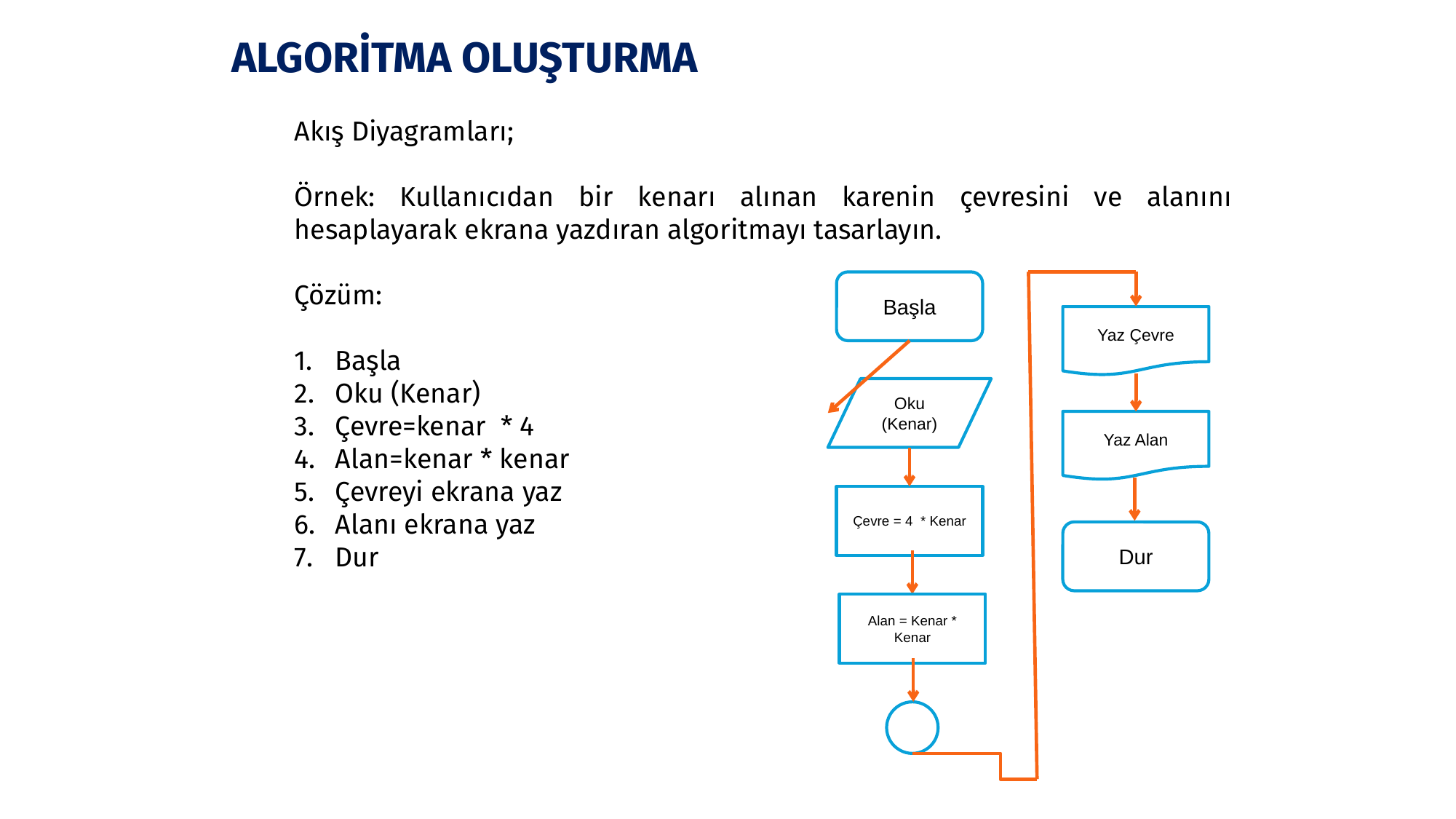

ALGORİTMA OLUŞTURMA
Akış Diyagramları;

Örnek: Kullanıcıdan bir kenarı alınan karenin çevresini ve alanını hesaplayarak ekrana yazdıran algoritmayı tasarlayın.

Çözüm:

Başla
Oku (Kenar)
Çevre=kenar  * 4
Alan=kenar * kenar
Çevreyi ekrana yaz
Alanı ekrana yaz
Dur

Başla
Yaz Çevre
Oku (Kenar)
Yaz Alan
Çevre = 4  * Kenar
Dur
Alan = Kenar * Kenar